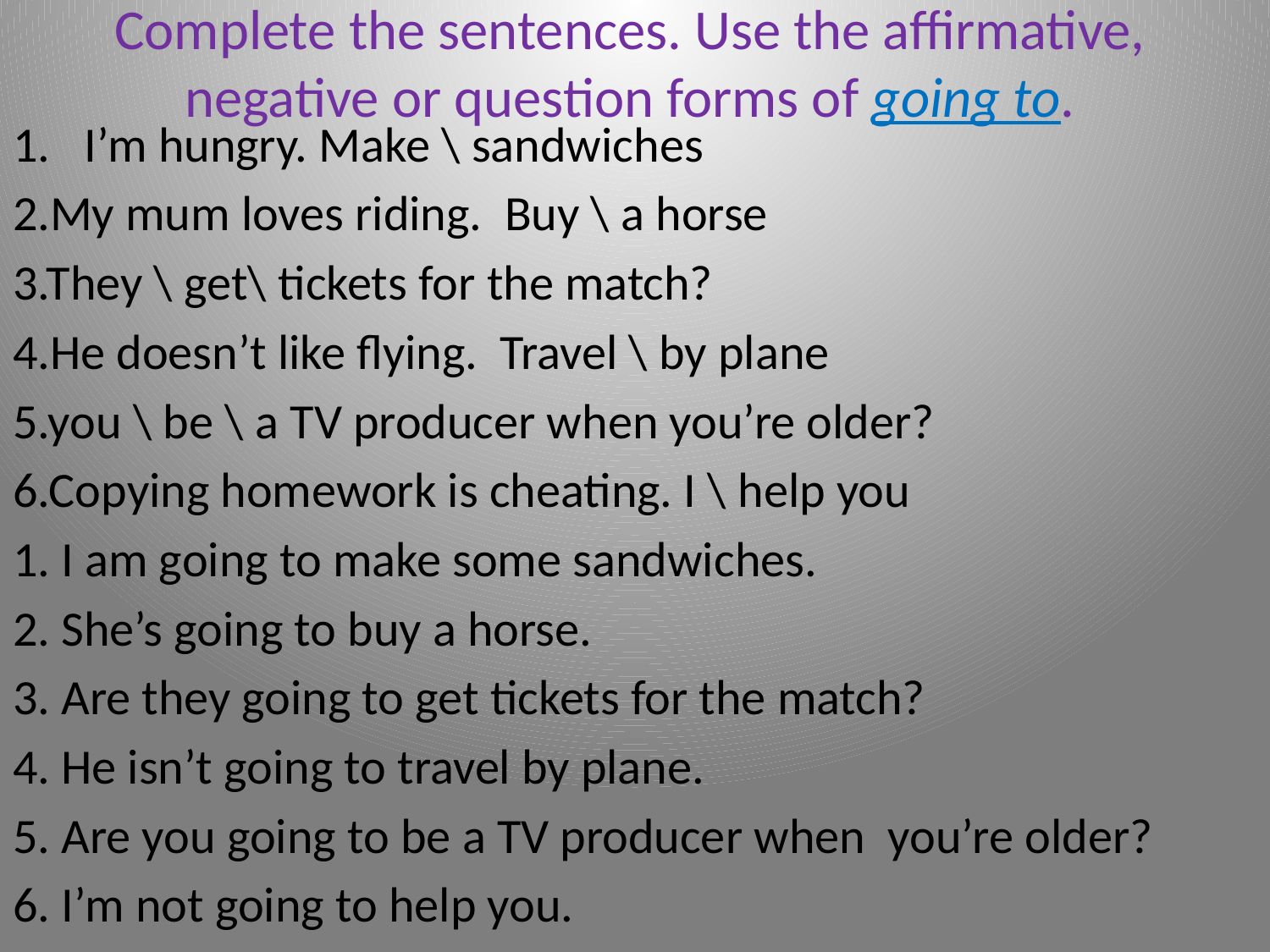

# Complete the sentences. Use the affirmative, negative or question forms of going to.
I’m hungry. Make \ sandwiches
2.My mum loves riding.  Buy \ a horse
3.They \ get\ tickets for the match?
4.He doesn’t like flying.  Travel \ by plane
5.you \ be \ a TV producer when you’re older?
6.Copying homework is cheating. I \ help you
1. I am going to make some sandwiches.
2. She’s going to buy a horse.
3. Are they going to get tickets for the match?
4. He isn’t going to travel by plane.
5. Are you going to be a TV producer when  you’re older?
6. I’m not going to help you.